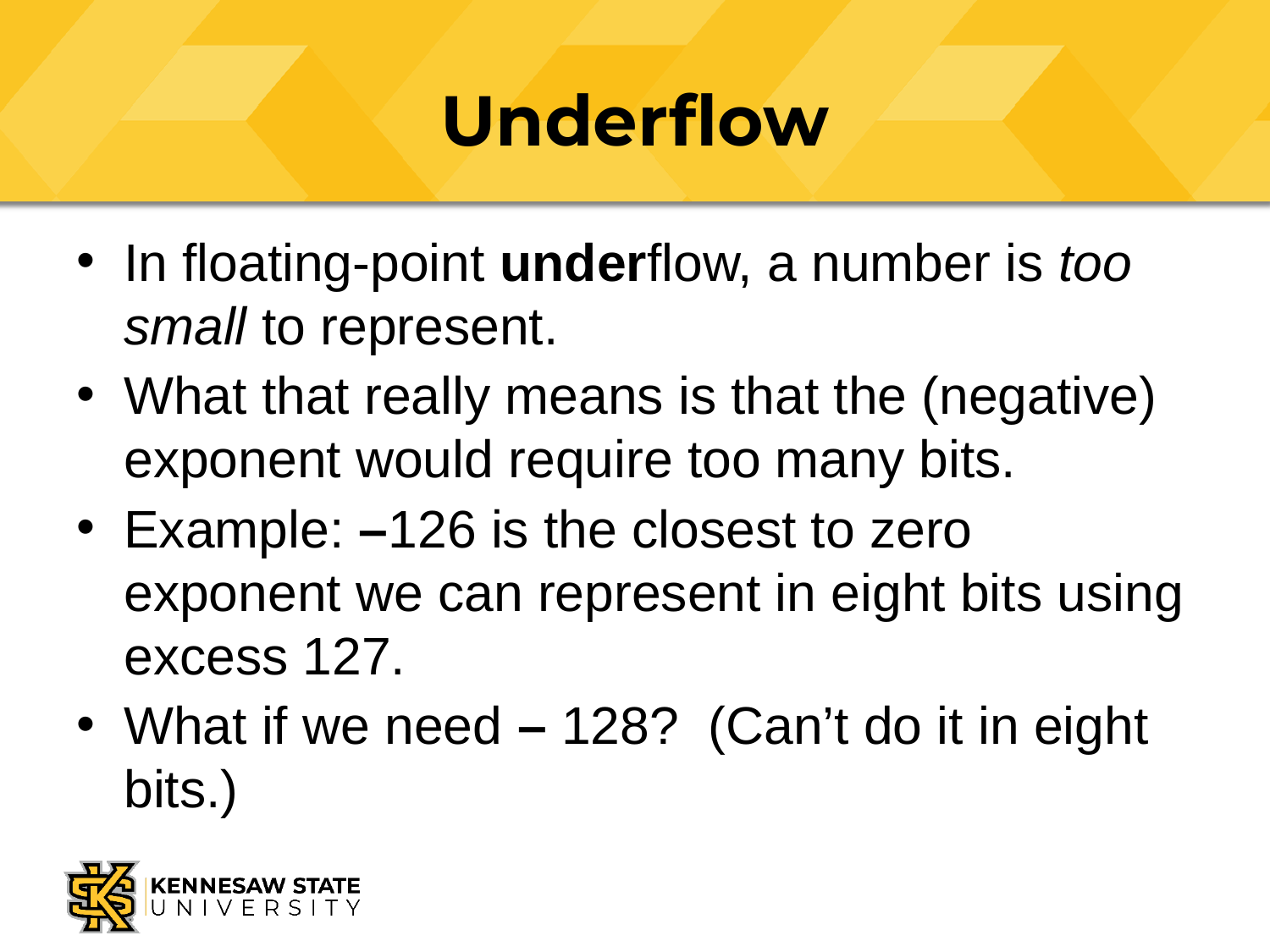

# Underflow
In floating-point underflow, a number is too small to represent.
What that really means is that the (negative) exponent would require too many bits.
Example: –126 is the closest to zero exponent we can represent in eight bits using excess 127.
What if we need – 128?  (Can’t do it in eight bits.)